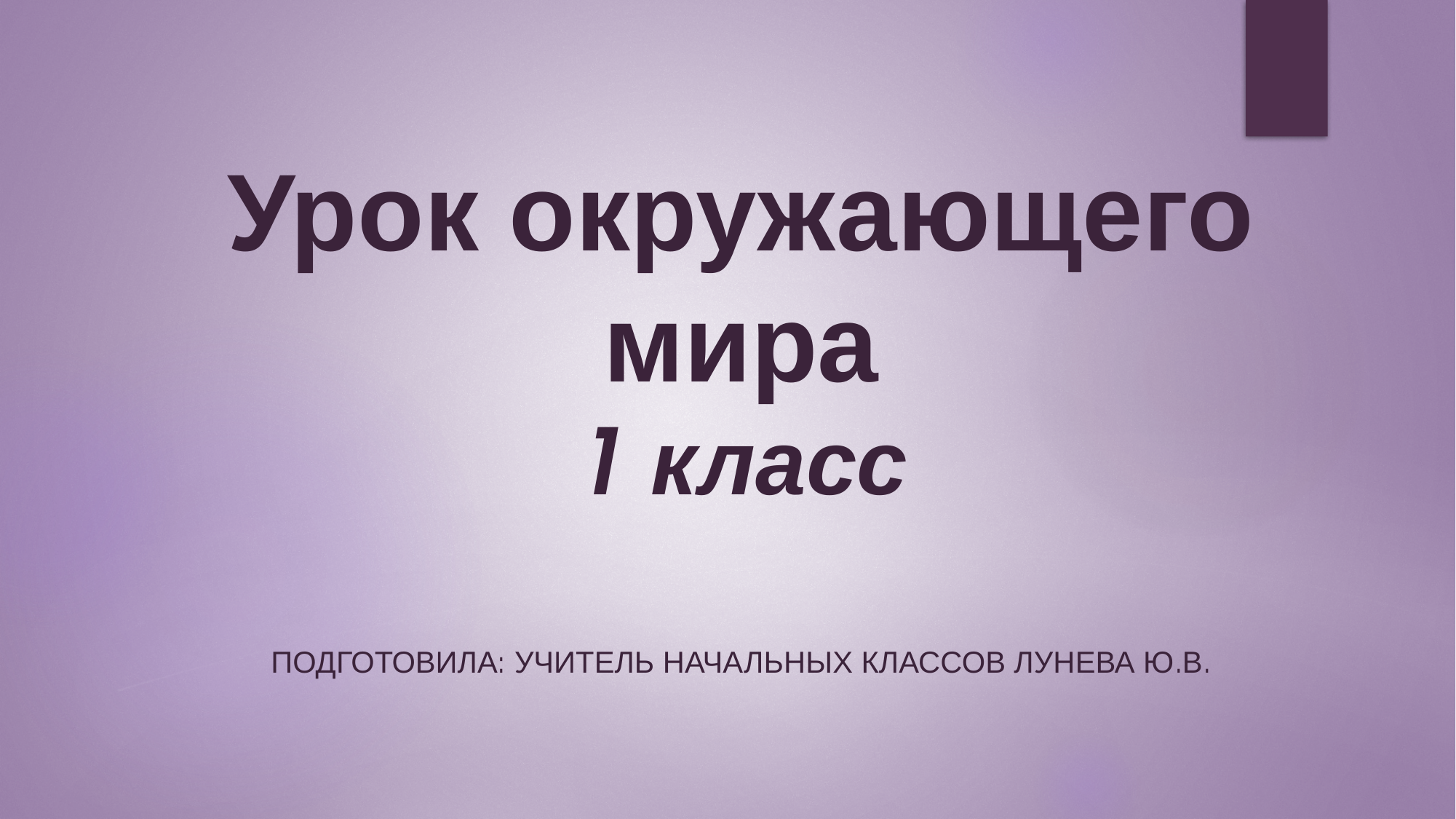

# Урок окружающего мира 1 класс
Подготовила: учитель начальных классов Лунева Ю.В.